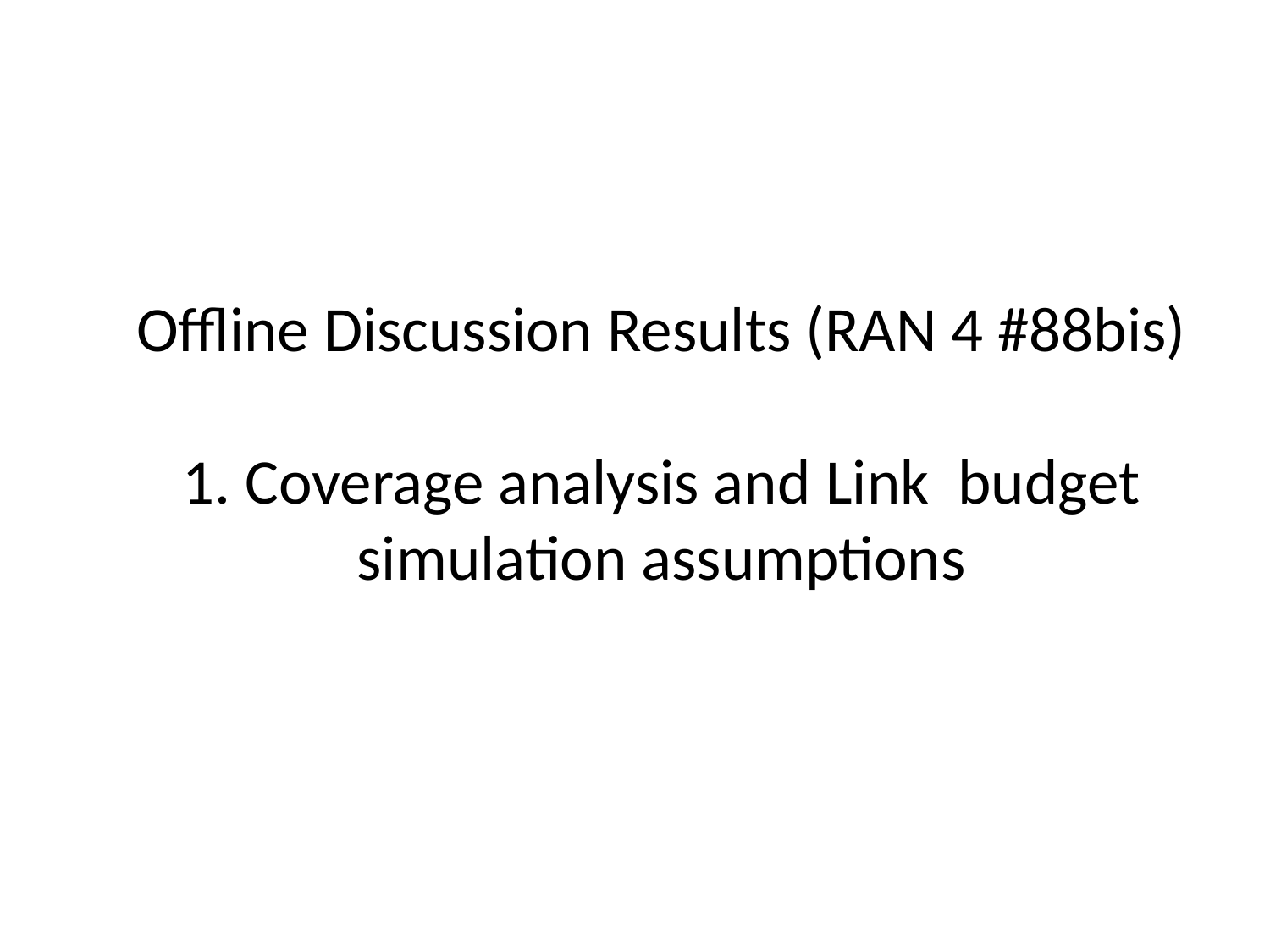

# Offline Discussion Results (RAN 4 #88bis) 1. Coverage analysis and Link  budget simulation assumptions